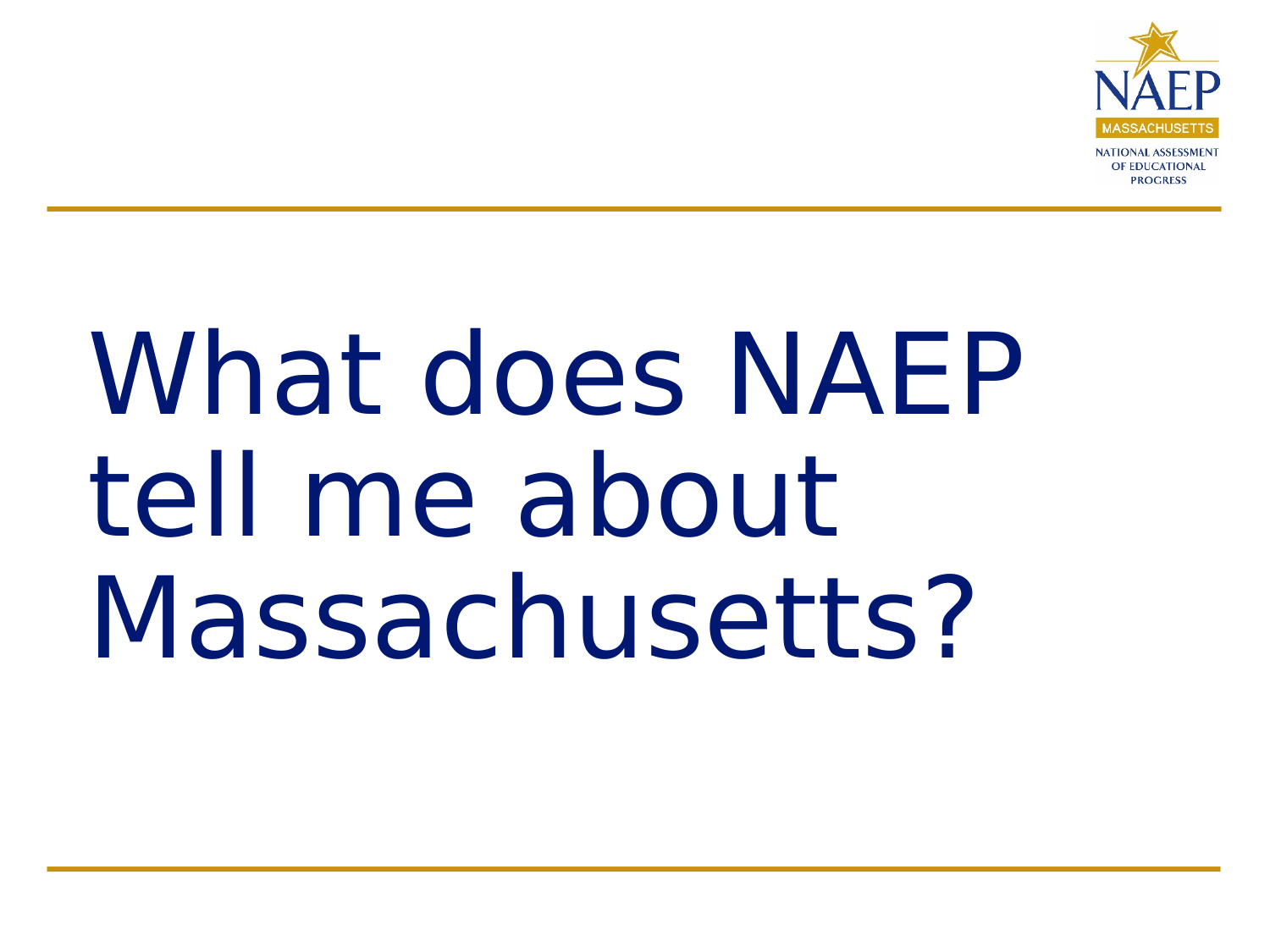

# What does NAEP tell me about Massachusetts?